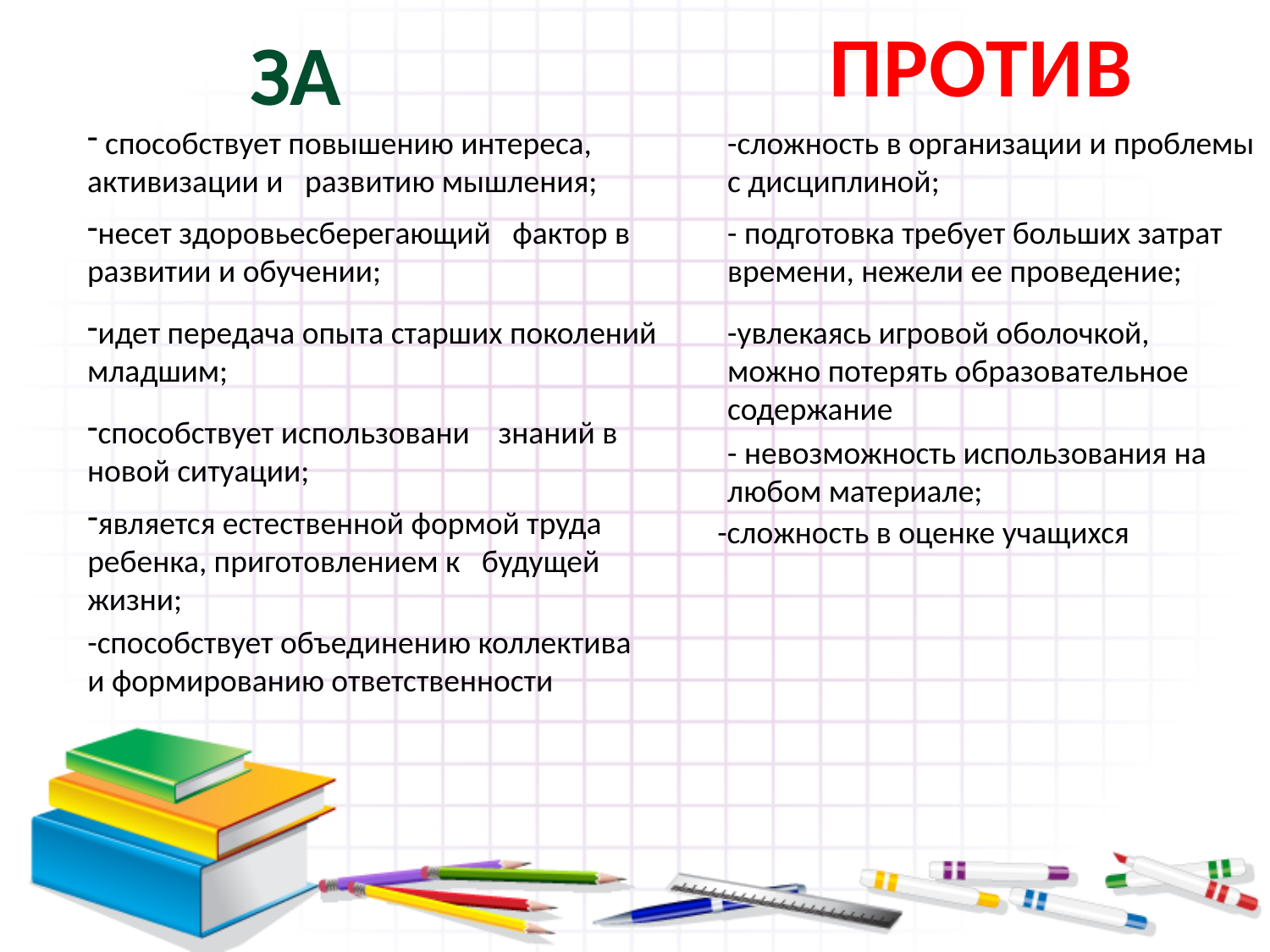

ПРОТИВ
ЗА
 способствует повышению интереса, активизации и   развитию мышления;
-сложность в организации и проблемы с дисциплиной;
несет здоровьесберегающий   фактор в развитии и обучении;
- подготовка требует больших затрат времени, нежели ее проведение;
идет передача опыта старших поколений младшим;
-увлекаясь игровой оболочкой, можно потерять образовательное содержание
способствует использовани    знаний в новой ситуации;
- невозможность использования на любом материале;
является естественной формой труда ребенка, приготовлением к   будущей жизни;
-сложность в оценке учащихся
-способствует объединению коллектива и формированию ответственности